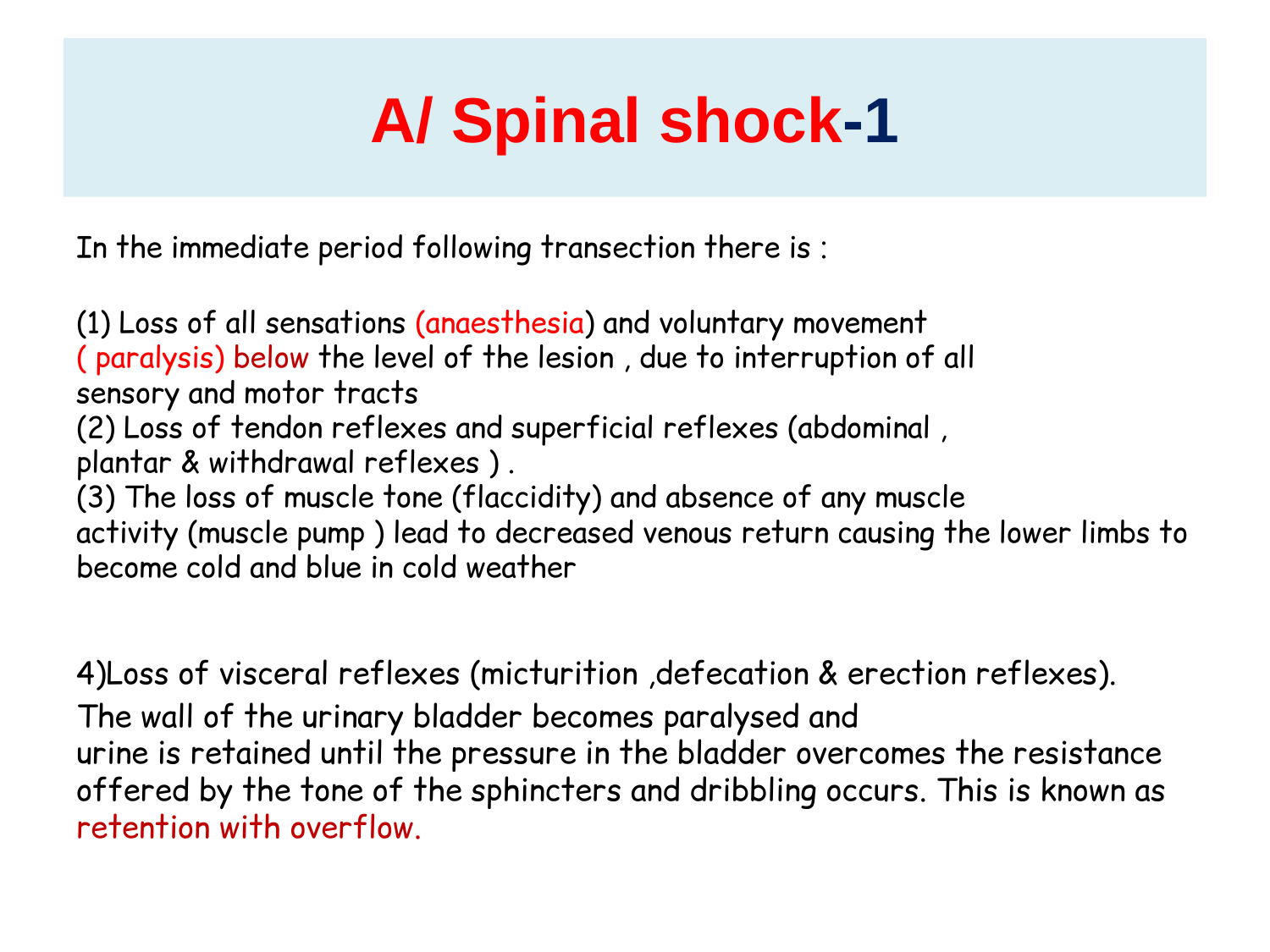

# A/ Spinal shock-1
In the immediate period following transection there is :
(1) Loss of all sensations (anaesthesia) and voluntary movement
( paralysis) below the level of the lesion , due to interruption of all
sensory and motor tracts
(2) Loss of tendon reflexes and superficial reflexes (abdominal ,
plantar & withdrawal reflexes ) .
(3) The loss of muscle tone (flaccidity) and absence of any muscle
activity (muscle pump ) lead to decreased venous return causing the lower limbs to become cold and blue in cold weather

4)Loss of visceral reflexes (micturition ,defecation & erection reflexes).
The wall of the urinary bladder becomes paralysed and
urine is retained until the pressure in the bladder overcomes the resistance offered by the tone of the sphincters and dribbling occurs. This is known as retention with overflow.